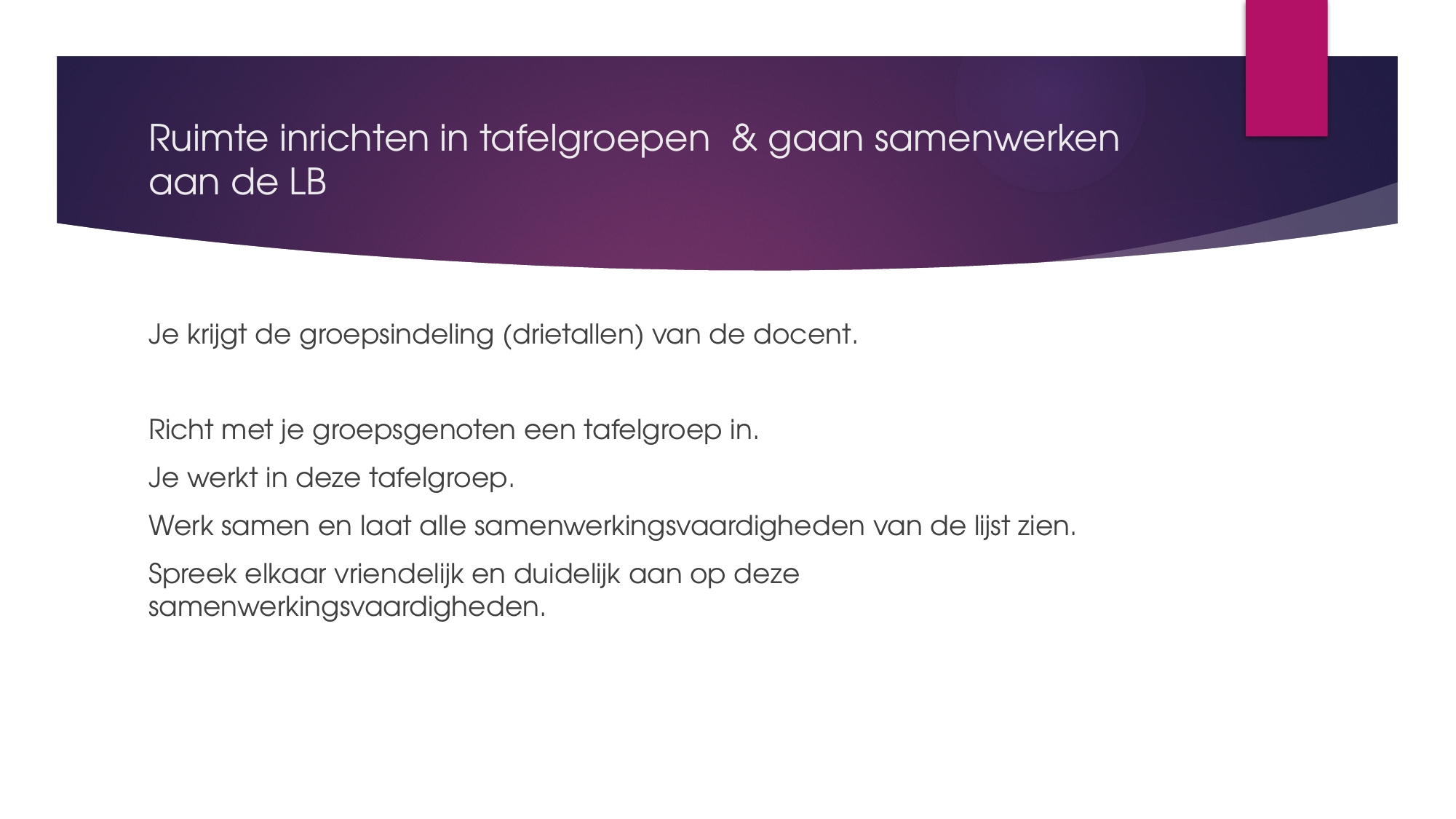

# Ruimte inrichten in tafelgroepen  & gaan samenwerken aan de LB
Je krijgt de groepsindeling (drietallen) van de docent.

Richt met je groepsgenoten een tafelgroep in.
Je werkt in deze tafelgroep.
Werk samen en laat alle samenwerkingsvaardigheden van de lijst zien.
Spreek elkaar vriendelijk en duidelijk aan op deze samenwerkingsvaardigheden.